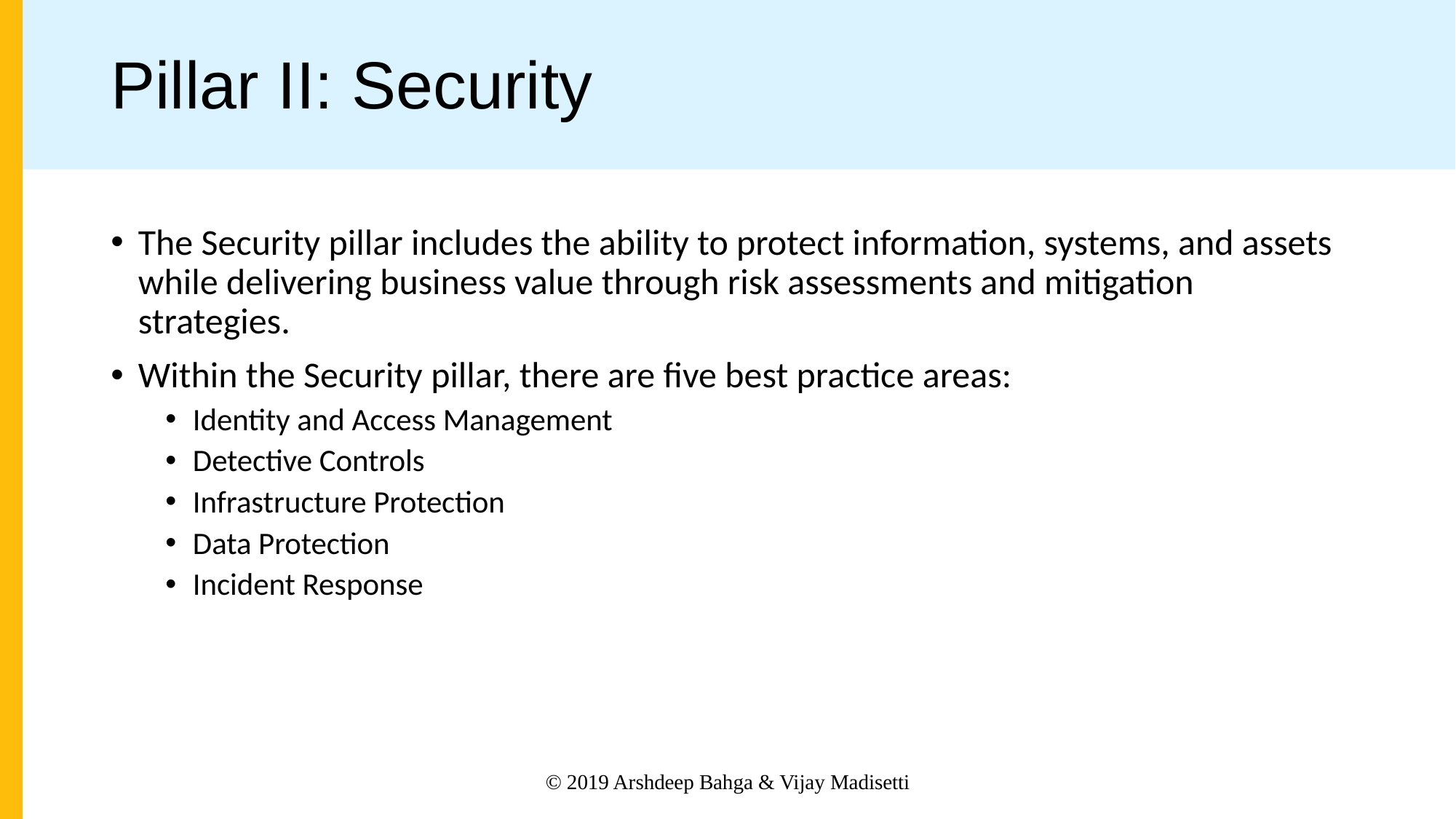

# Pillar II: Security
The Security pillar includes the ability to protect information, systems, and assets while delivering business value through risk assessments and mitigation strategies.
Within the Security pillar, there are five best practice areas:
Identity and Access Management
Detective Controls
Infrastructure Protection
Data Protection
Incident Response
© 2019 Arshdeep Bahga & Vijay Madisetti